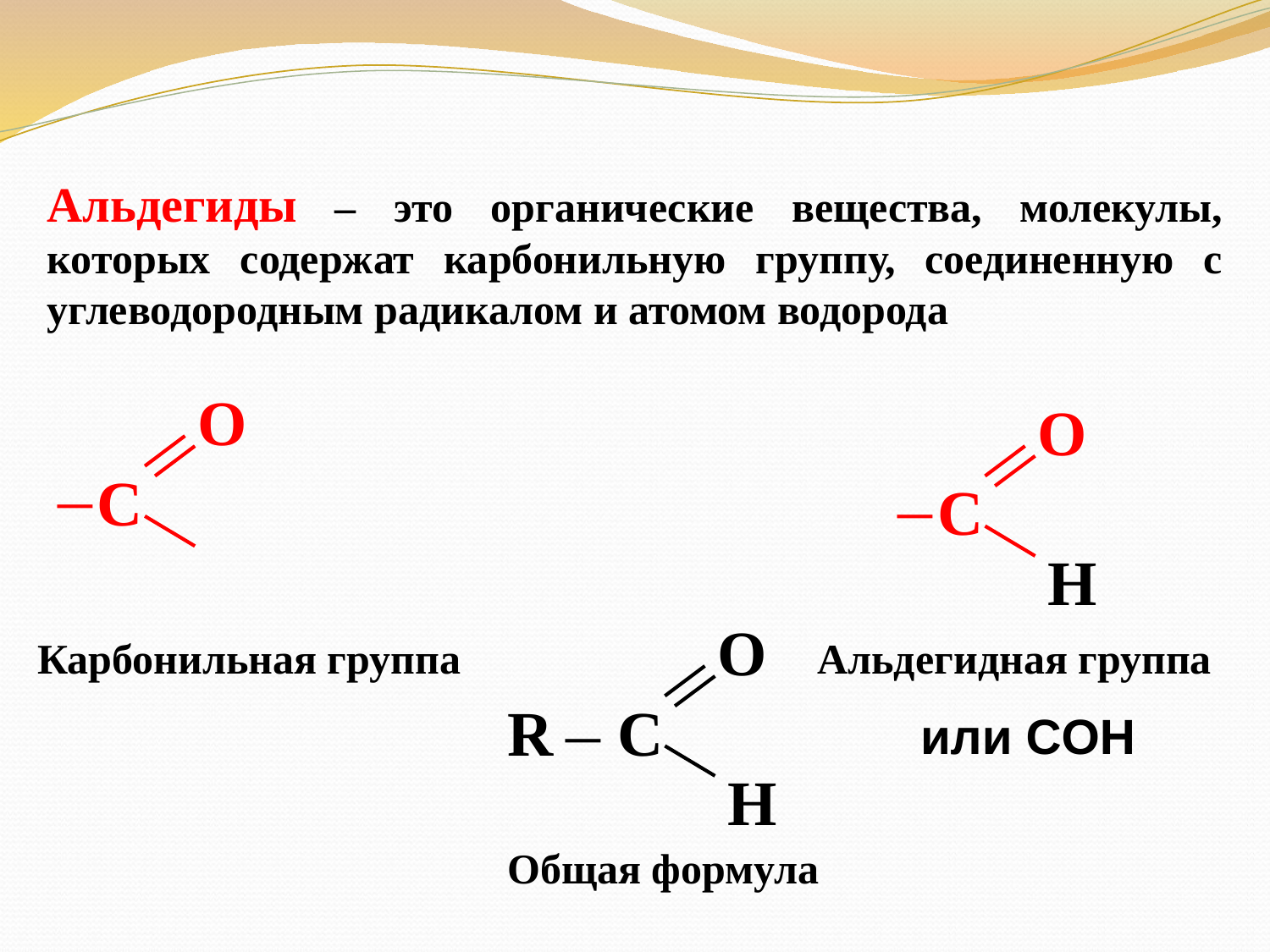

Альдегиды – это органические вещества, молекулы, которых содержат карбонильную группу, соединенную с углеводородным радикалом и атомом водорода
О
С
─
О
С
─
Н
О
R ─
С
Н
Карбонильная группа
Альдегидная группа
 или CОH
Общая формула